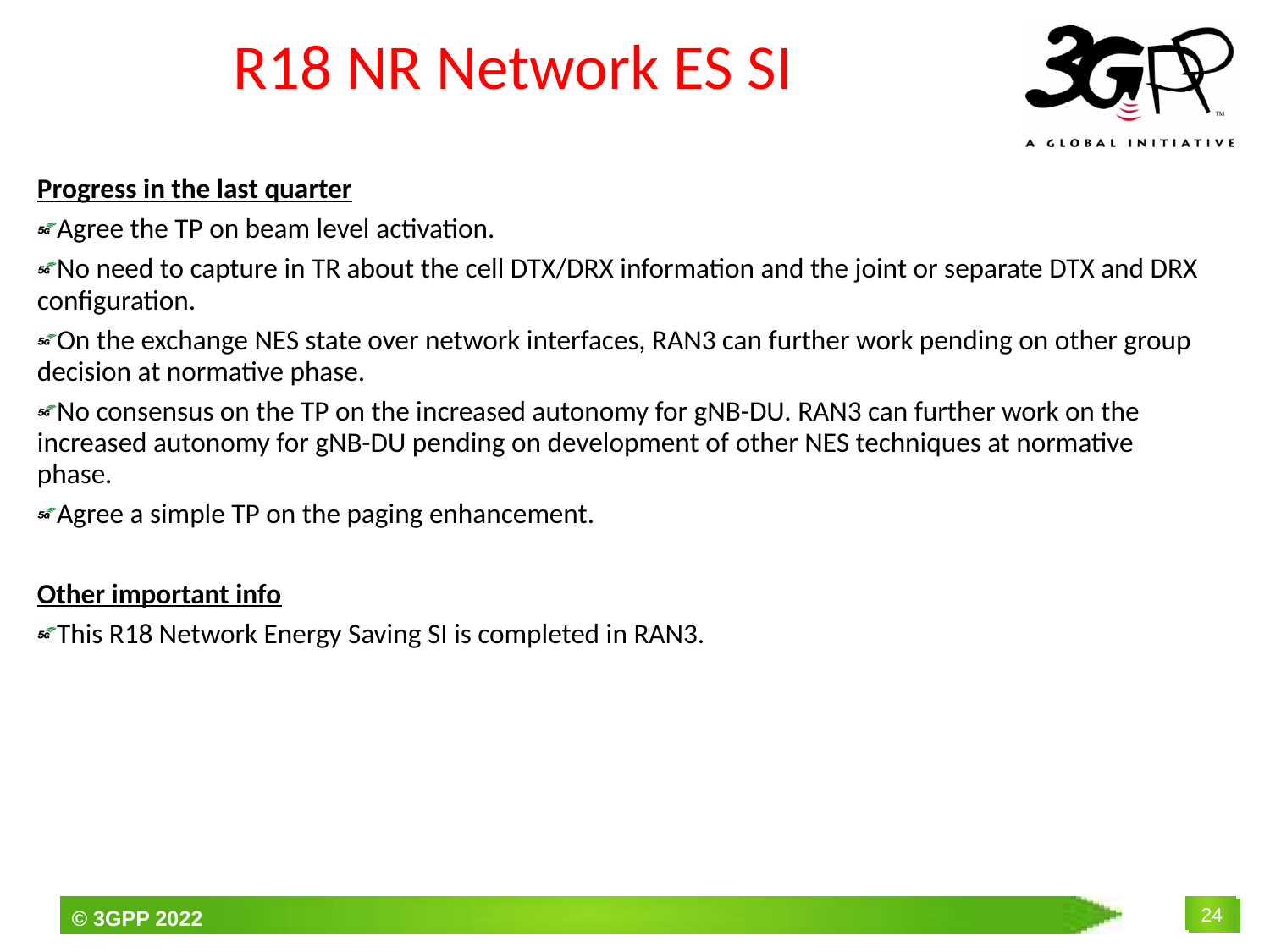

# R18 NR Network ES SI
Progress in the last quarter
Agree the TP on beam level activation.
No need to capture in TR about the cell DTX/DRX information and the joint or separate DTX and DRX configuration.
On the exchange NES state over network interfaces, RAN3 can further work pending on other group decision at normative phase.
No consensus on the TP on the increased autonomy for gNB-DU. RAN3 can further work on the increased autonomy for gNB-DU pending on development of other NES techniques at normative phase.
Agree a simple TP on the paging enhancement.

Other important info
This R18 Network Energy Saving SI is completed in RAN3.

24